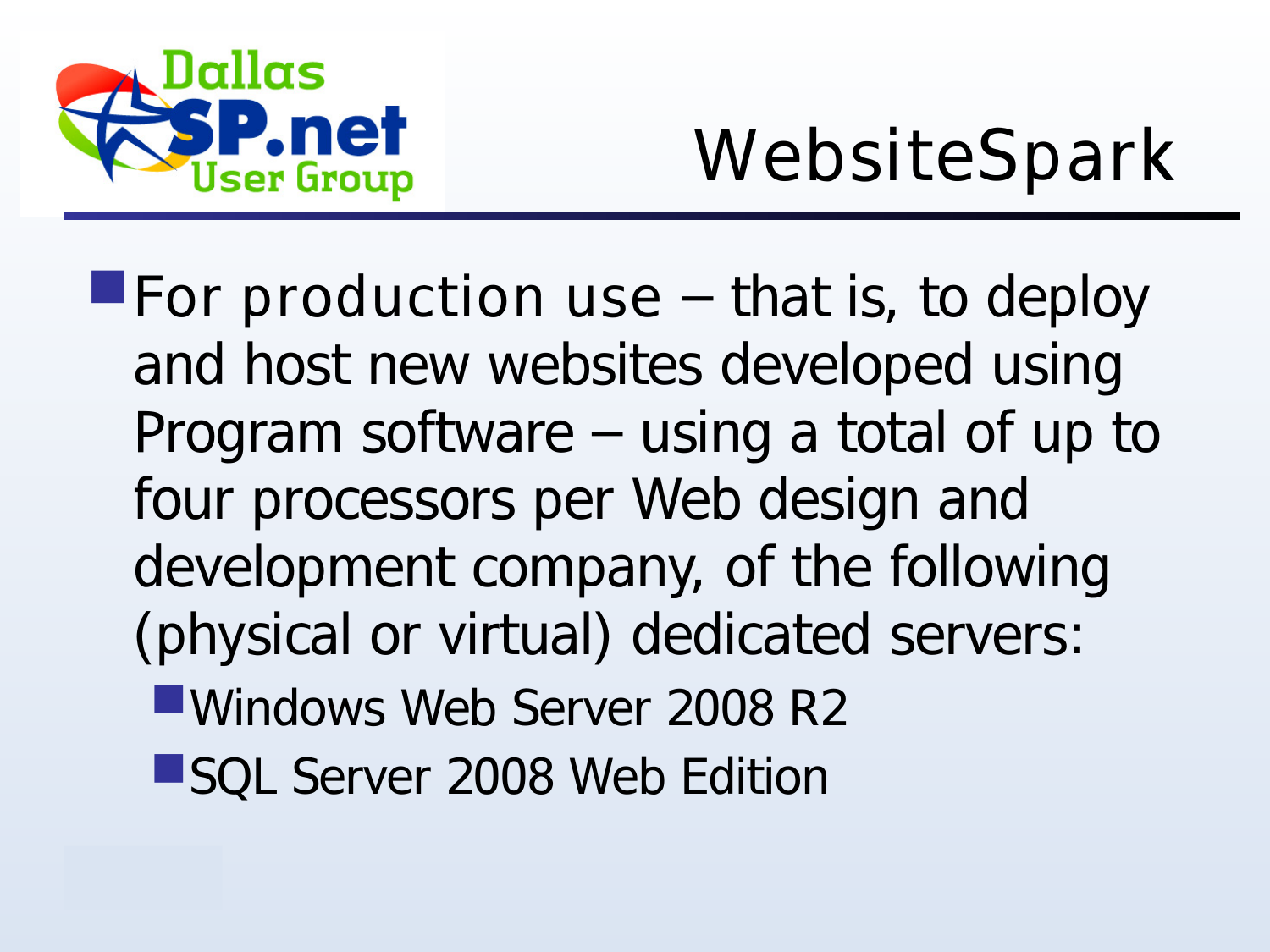

WebsiteSpark
For production use – that is, to deploy and host new websites developed using Program software – using a total of up to four processors per Web design and development company, of the following (physical or virtual) dedicated servers:
Windows Web Server 2008 R2
SQL Server 2008 Web Edition

http://www.microsoft.com/wec/
websitespark